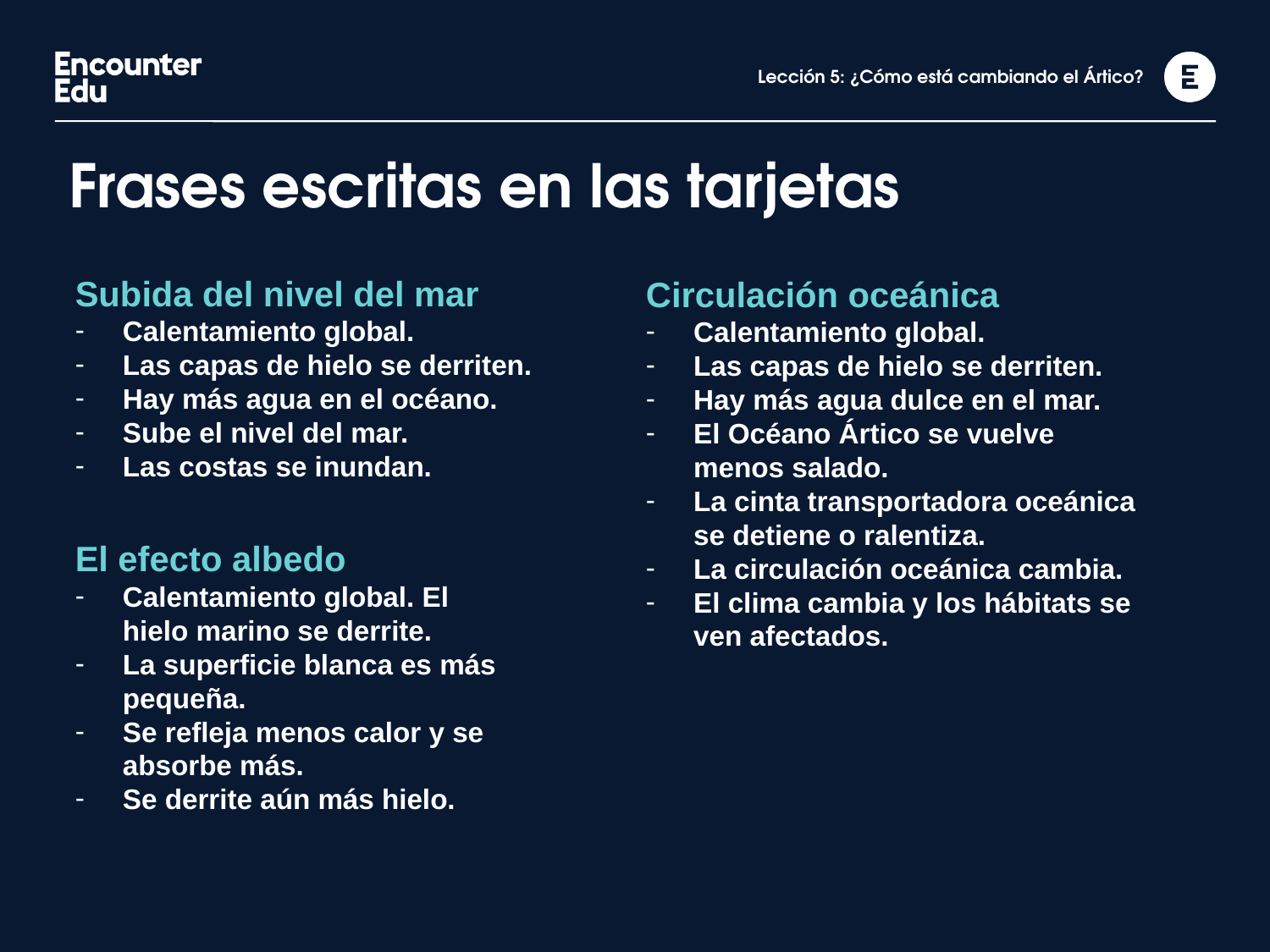

# Lección 5: ¿Cómo está cambiando el Ártico?
Frases escritas en las tarjetas
Subida del nivel del mar
Calentamiento global.
Las capas de hielo se derriten.
Hay más agua en el océano.
Sube el nivel del mar.
Las costas se inundan.
Circulación oceánica
Calentamiento global.
Las capas de hielo se derriten.
Hay más agua dulce en el mar.
El Océano Ártico se vuelve menos salado.
La cinta transportadora oceánica se detiene o ralentiza.
La circulación oceánica cambia.
El clima cambia y los hábitats se ven afectados.
El efecto albedo
Calentamiento global. El hielo marino se derrite.
La superficie blanca es más pequeña.
Se refleja menos calor y se absorbe más.
Se derrite aún más hielo.